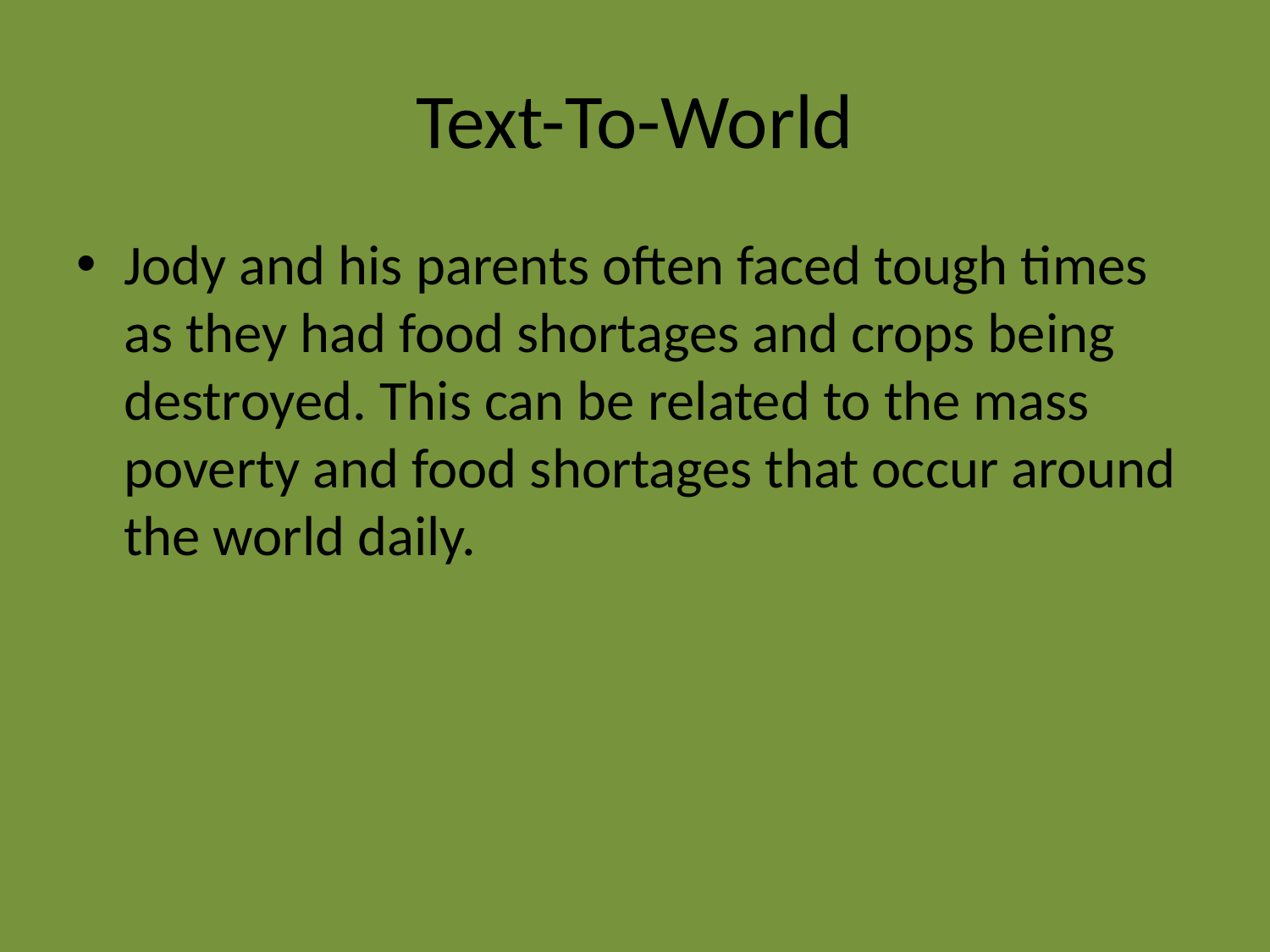

# Text-To-World
Jody and his parents often faced tough times as they had food shortages and crops being destroyed. This can be related to the mass poverty and food shortages that occur around the world daily.